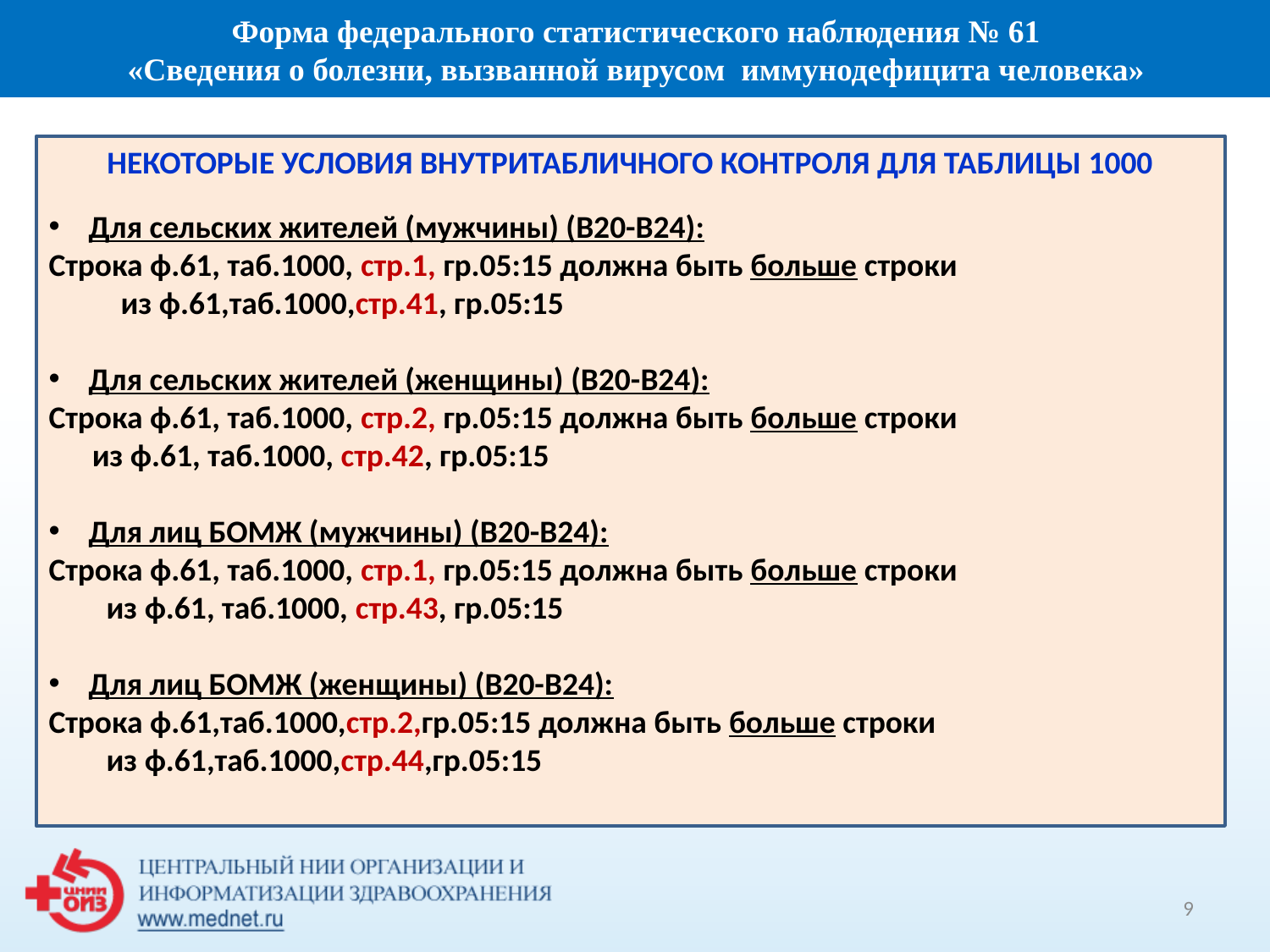

Форма федерального статистического наблюдения № 61
 «Сведения о болезни, вызванной вирусом  иммунодефицита человека»

НЕКОТОРЫЕ УСЛОВИЯ ВНУТРИТАБЛИЧНОГО КОНТРОЛЯ ДЛЯ ТАБЛИЦЫ 1000

Для сельских жителей (мужчины) (В20-В24):
Строка ф.61, таб.1000, стр.1, гр.05:15 должна быть больше строки
          из ф.61,таб.1000,стр.41, гр.05:15

Для сельских жителей (женщины) (В20-В24):
Строка ф.61, таб.1000, стр.2, гр.05:15 должна быть больше строки
      из ф.61, таб.1000, стр.42, гр.05:15

Для лиц БОМЖ (мужчины) (В20-В24):
Строка ф.61, таб.1000, стр.1, гр.05:15 должна быть больше строки
        из ф.61, таб.1000, стр.43, гр.05:15

Для лиц БОМЖ (женщины) (В20-В24):
Строка ф.61,таб.1000,стр.2,гр.05:15 должна быть больше строки
        из ф.61,таб.1000,стр.44,гр.05:15

9